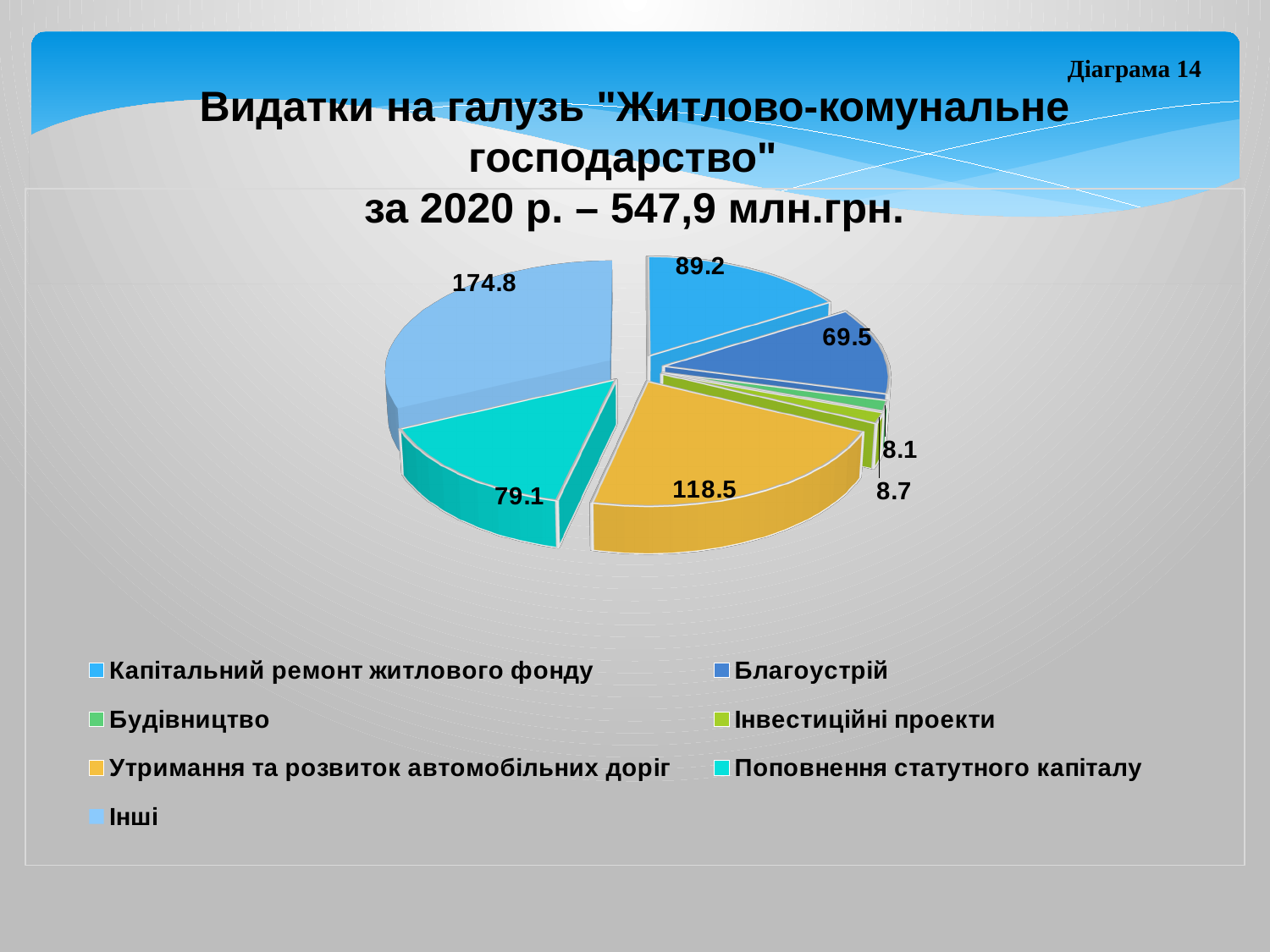

Діаграма 14
Видатки на галузь "Житлово-комунальне господарство"
за 2020 р. – 547,9 млн.грн.

[unsupported chart]